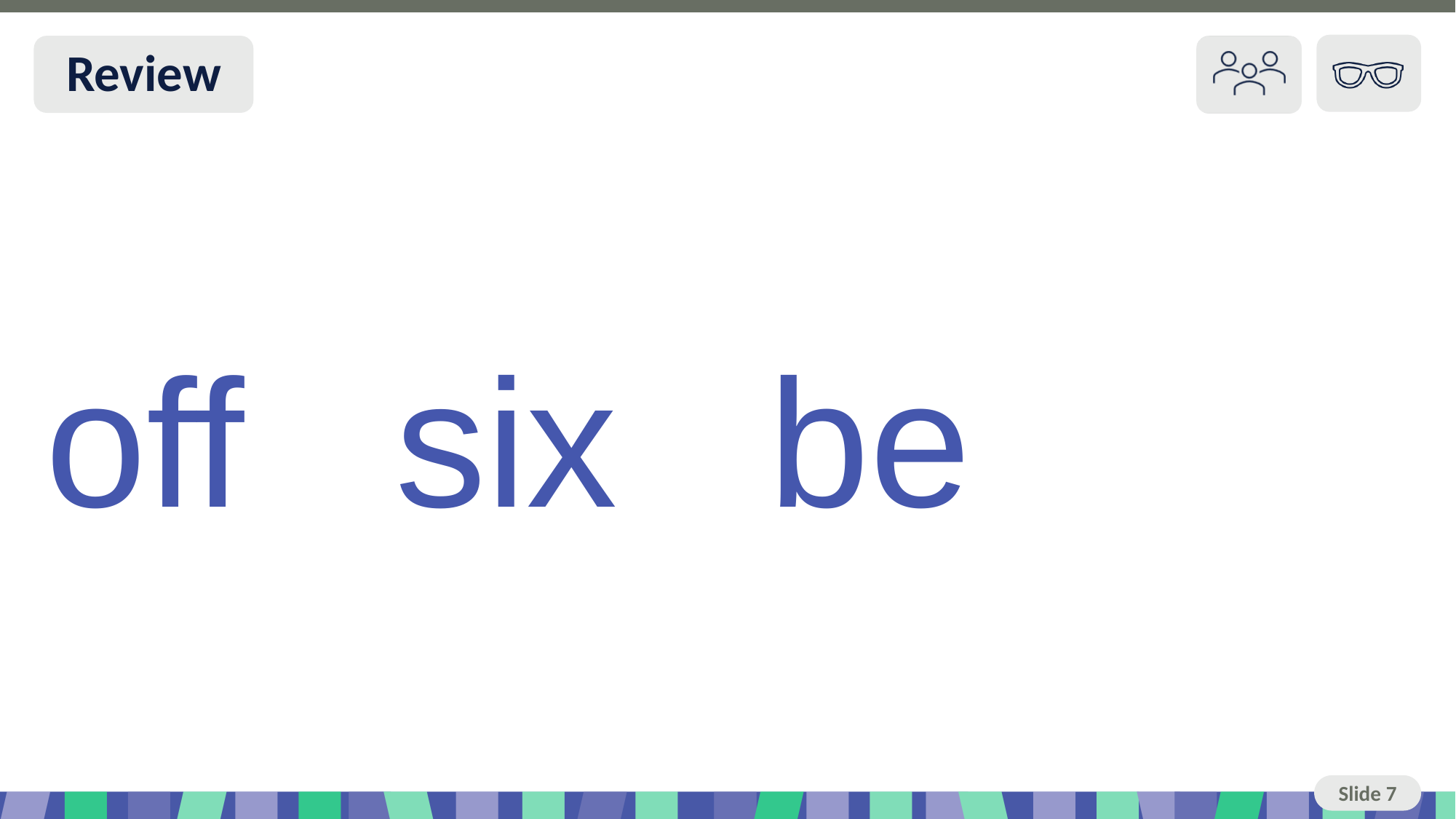

# Slide 7 Review
off   six   be